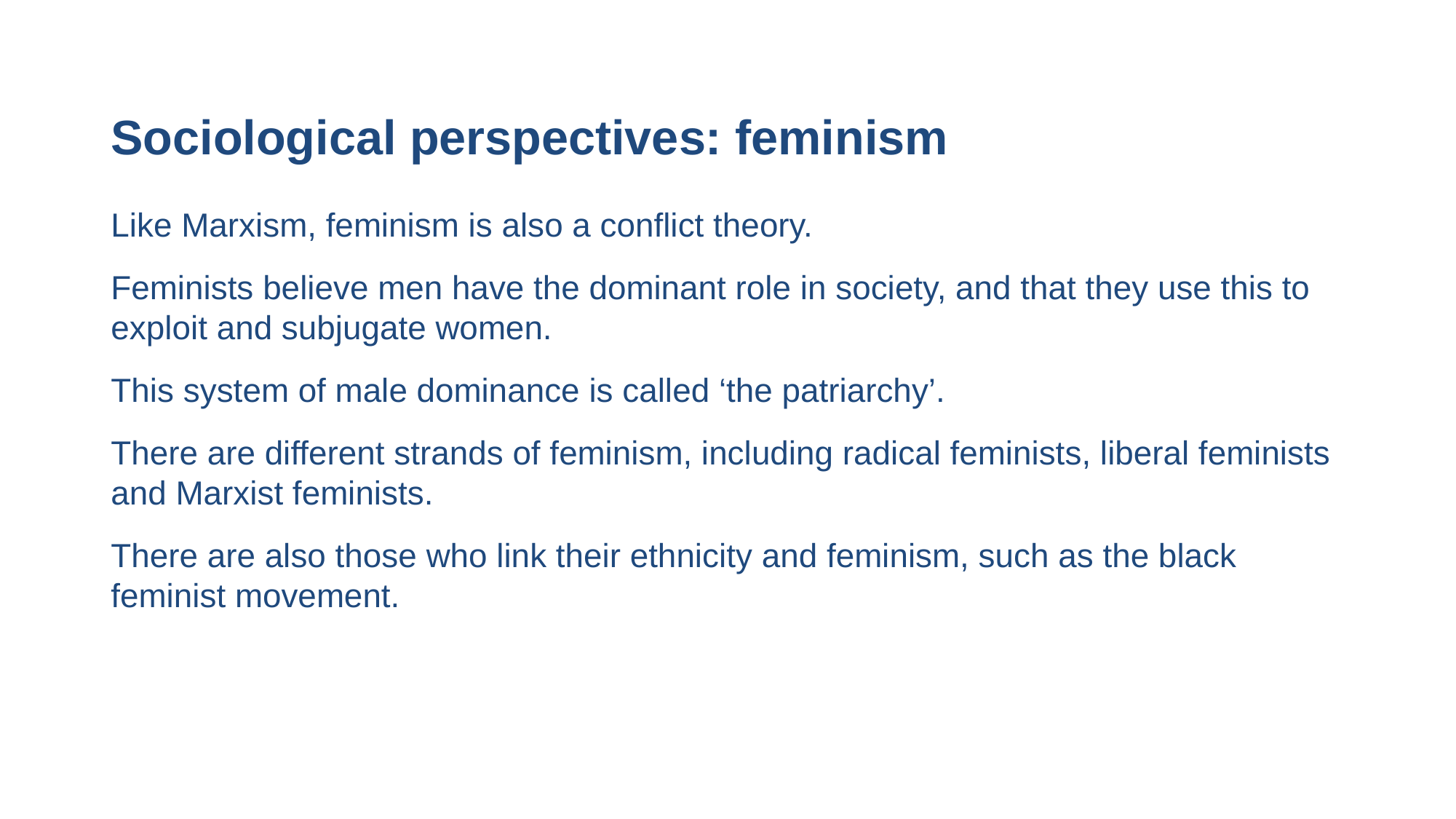

# Sociological perspectives: feminism
Like Marxism, feminism is also a conflict theory.
Feminists believe men have the dominant role in society, and that they use this to exploit and subjugate women.
This system of male dominance is called ‘the patriarchy’.
There are different strands of feminism, including radical feminists, liberal feminists and Marxist feminists.
There are also those who link their ethnicity and feminism, such as the black feminist movement.